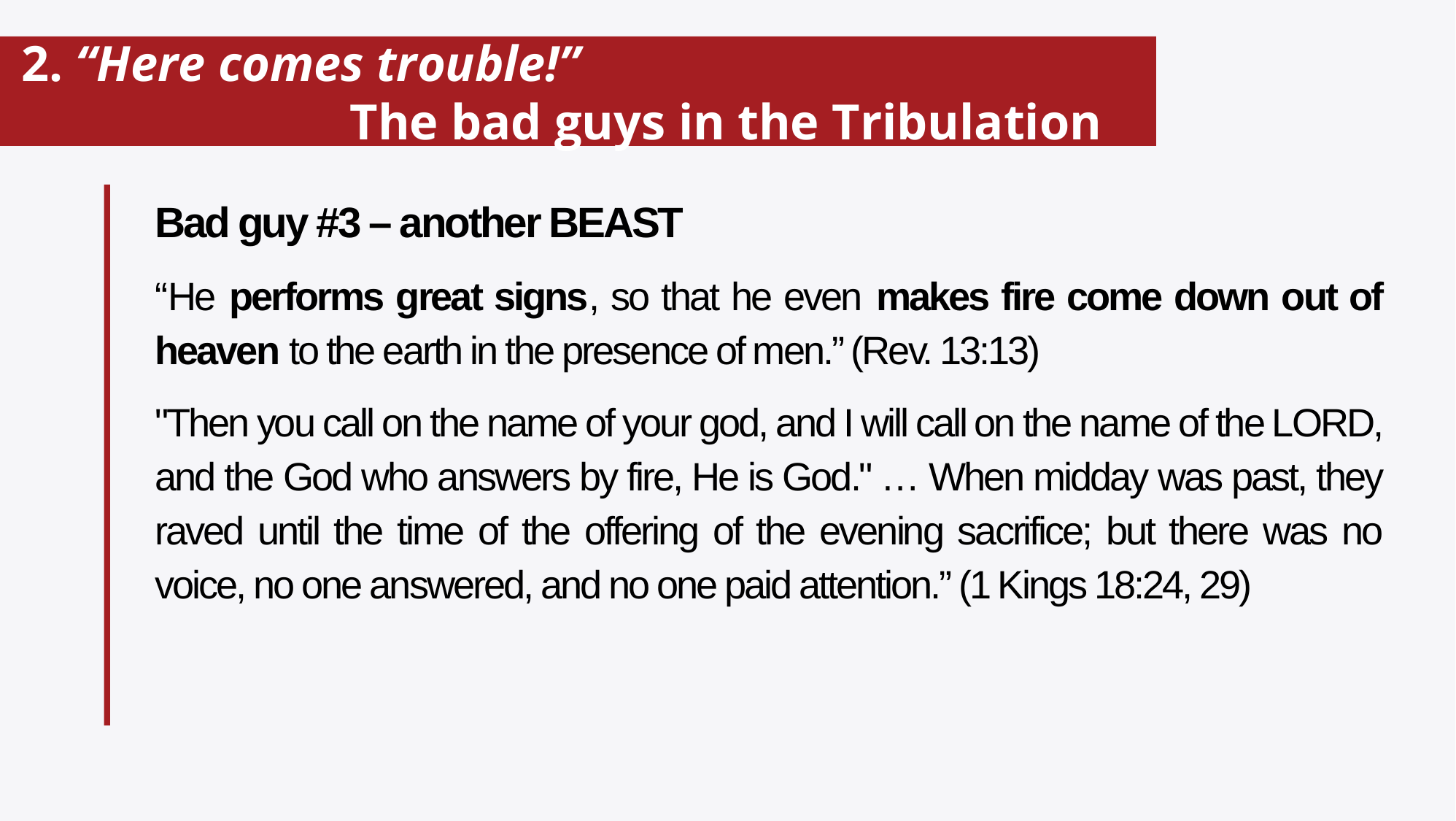

# 2. “Here comes trouble!” The bad guys in the Tribulation
Bad guy #3 – another BEAST
“He performs great signs, so that he even makes fire come down out of heaven to the earth in the presence of men.” (Rev. 13:13)
"Then you call on the name of your god, and I will call on the name of the LORD, and the God who answers by fire, He is God." … When midday was past, they raved until the time of the offering of the evening sacrifice; but there was no voice, no one answered, and no one paid attention.” (1 Kings 18:24, 29)